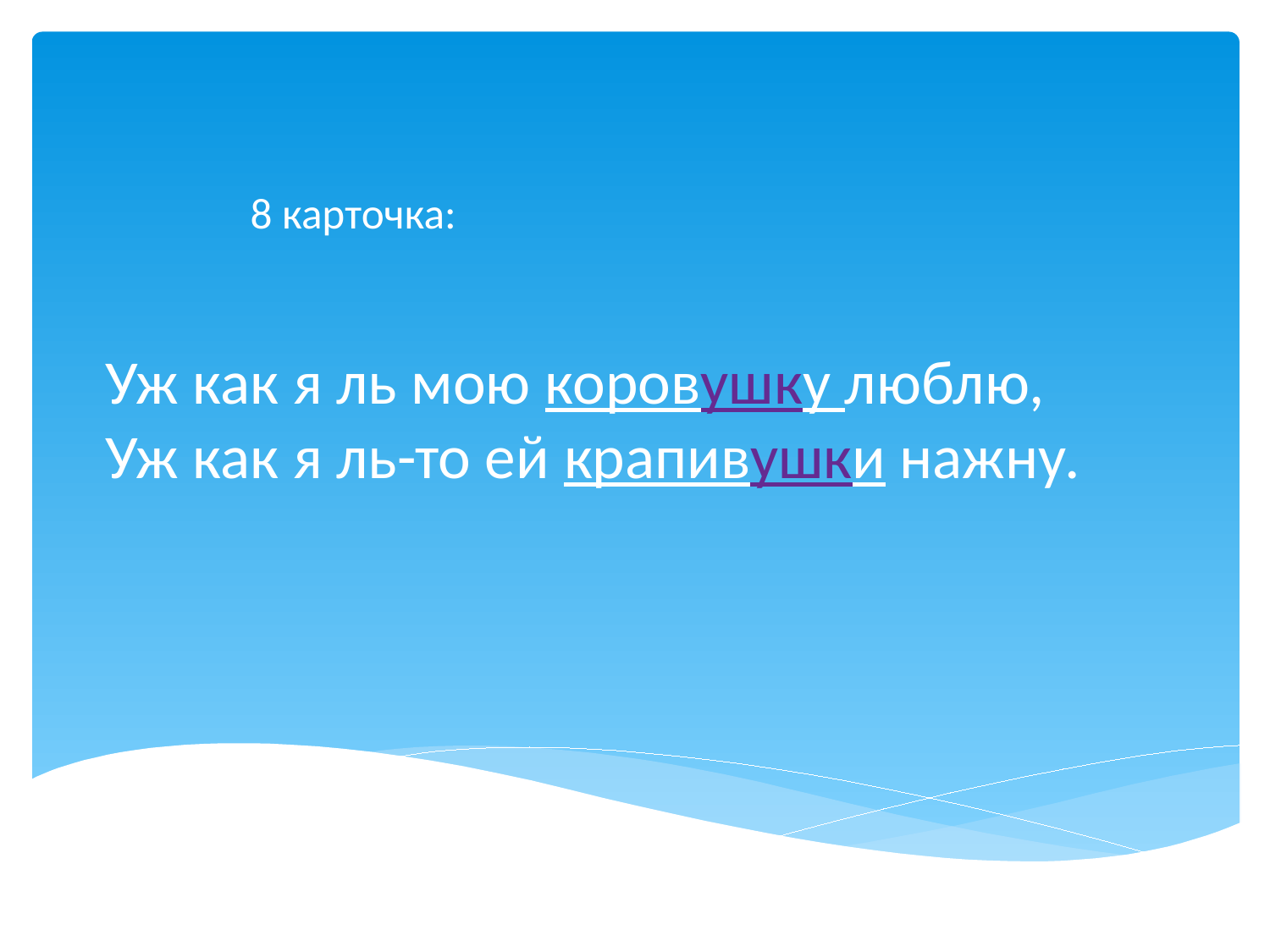

# 8 карточка: Уж как я ль мою коровушку люблю, Уж как я ль-то ей крапивушки нажну.